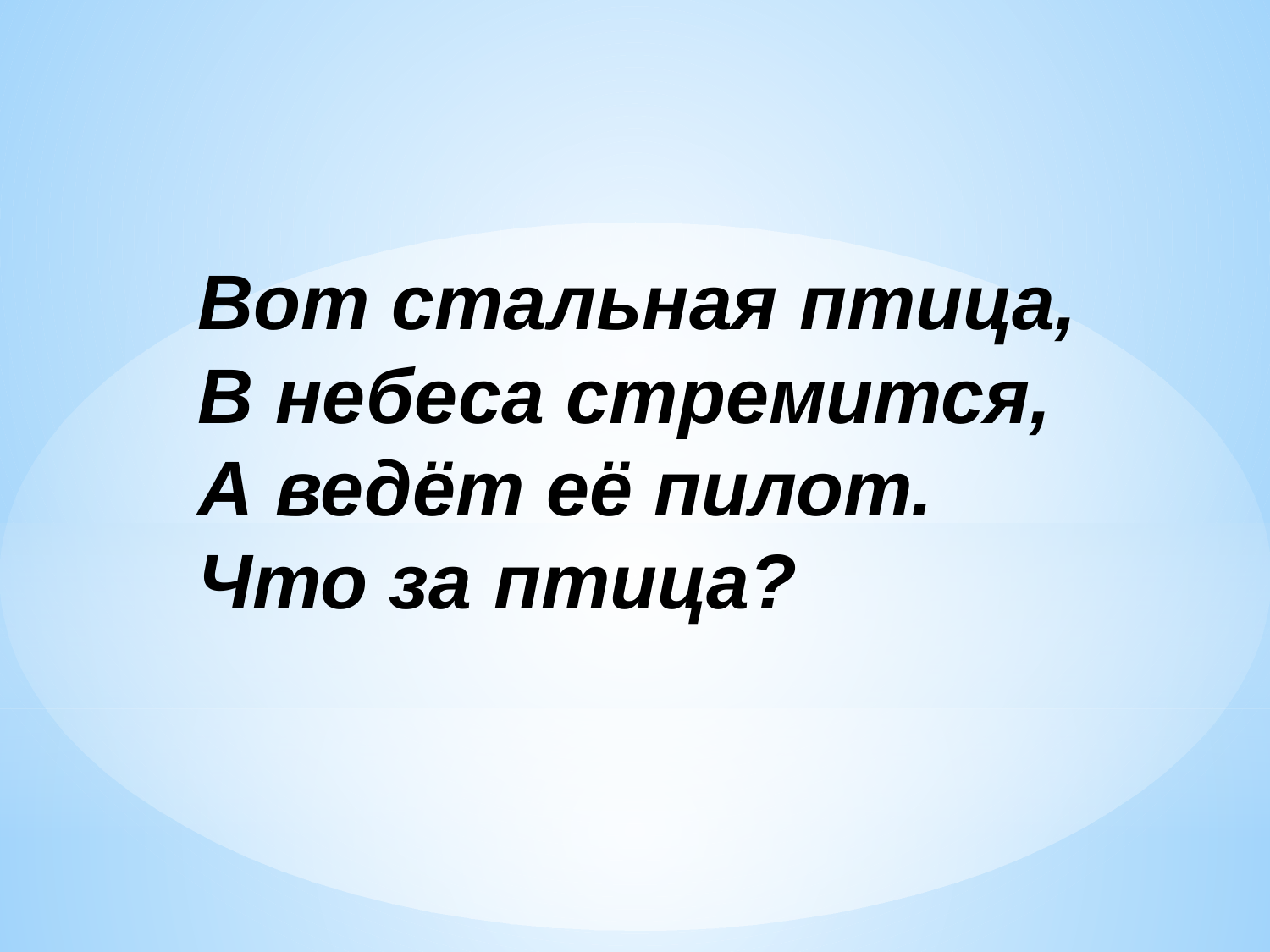

Вот стальная птица,
В небеса стремится,
А ведёт её пилот.
Что за птица?